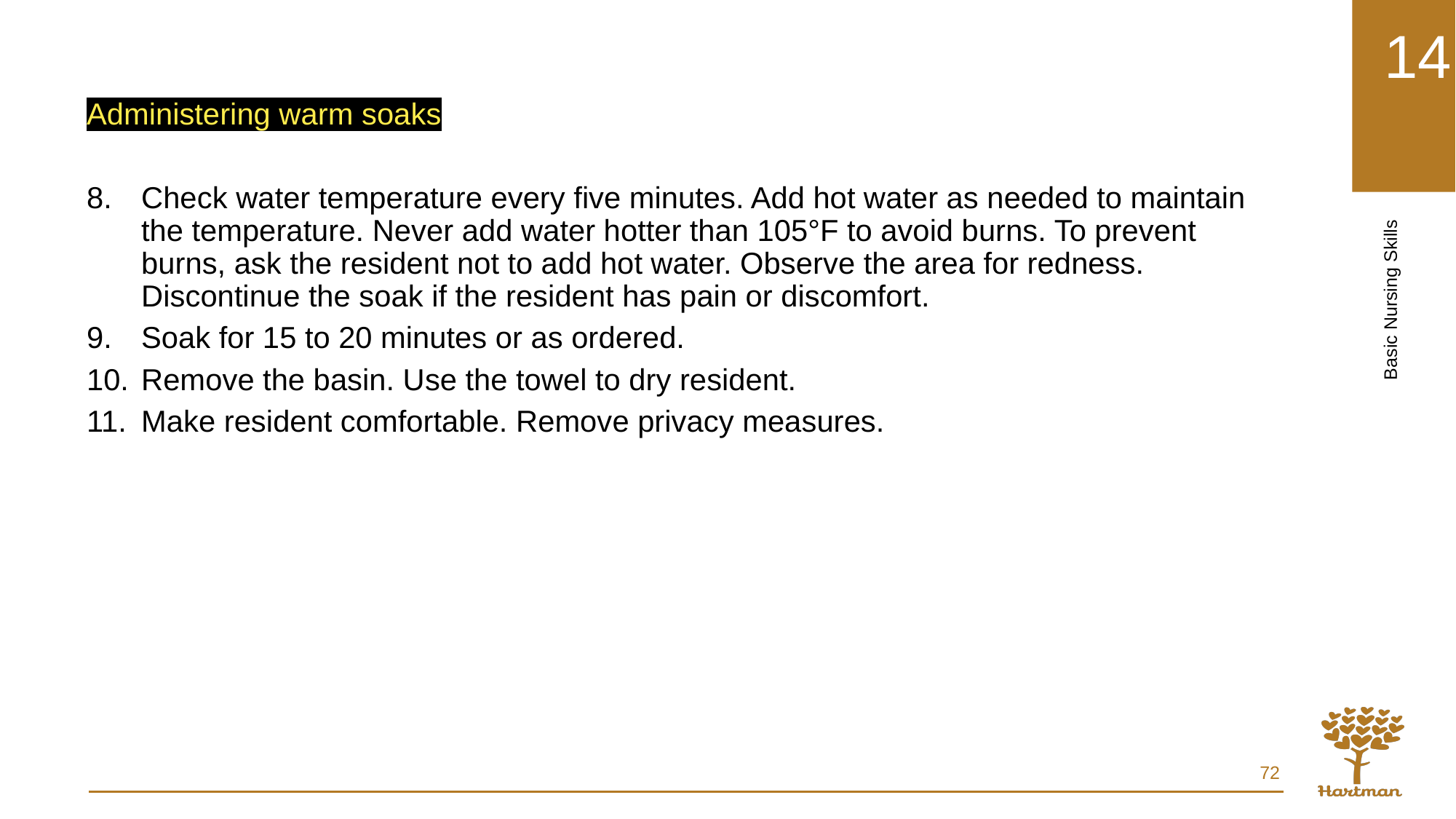

Administering warm soaks

Check water temperature every five minutes. Add hot water as needed to maintain the temperature. Never add water hotter than 105°F to avoid burns. To prevent burns, ask the resident not to add hot water. Observe the area for redness. Discontinue the soak if the resident has pain or discomfort.
Soak for 15 to 20 minutes or as ordered.
Remove the basin. Use the towel to dry resident.
Make resident comfortable. Remove privacy measures.

72